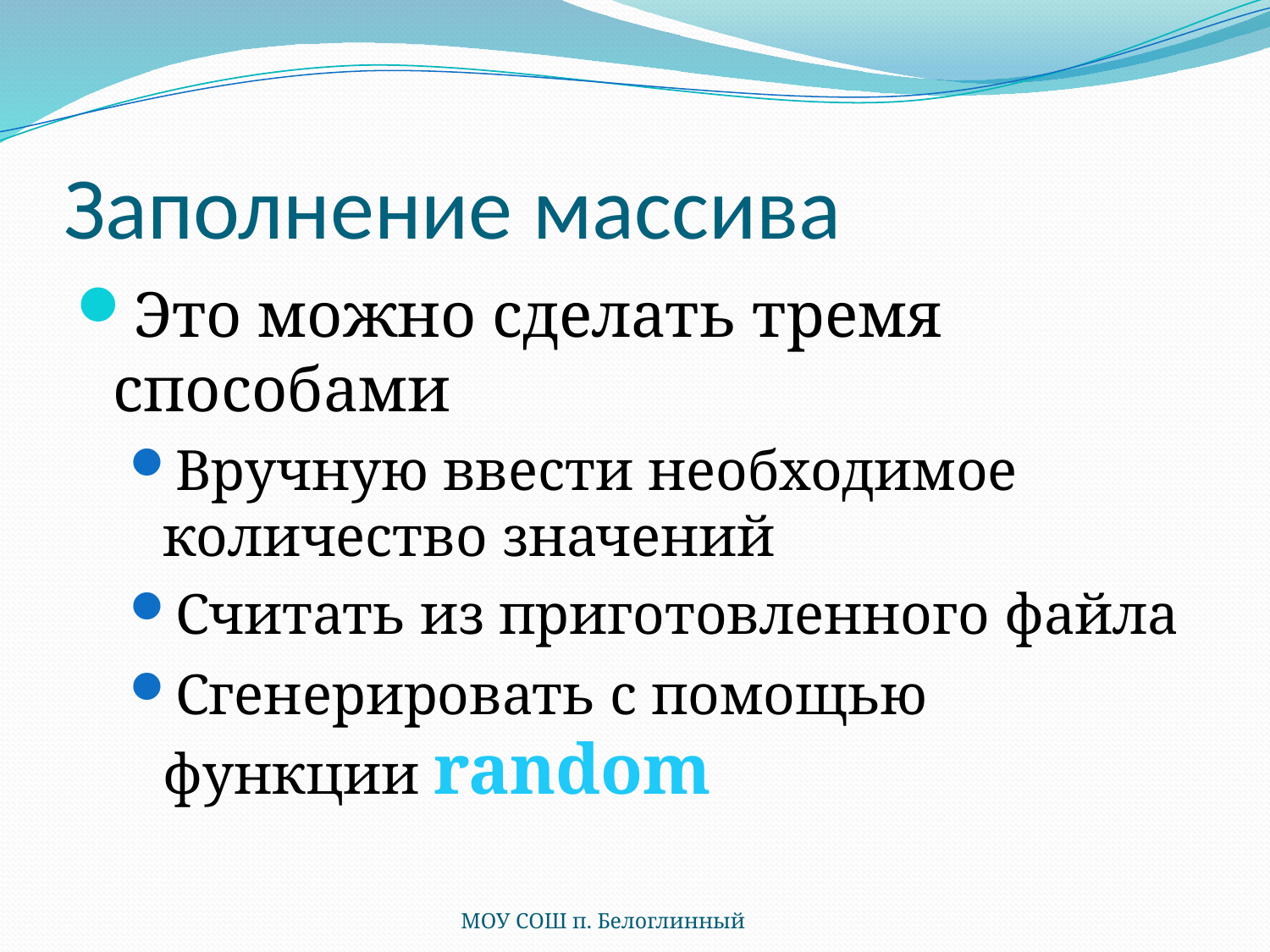

# Заполнение массива
Это можно сделать тремя  способами
Вручную ввести необходимое количество значений
Считать из приготовленного файла
Сгенерировать с помощью функции random
МОУ СОШ п. Белоглинный